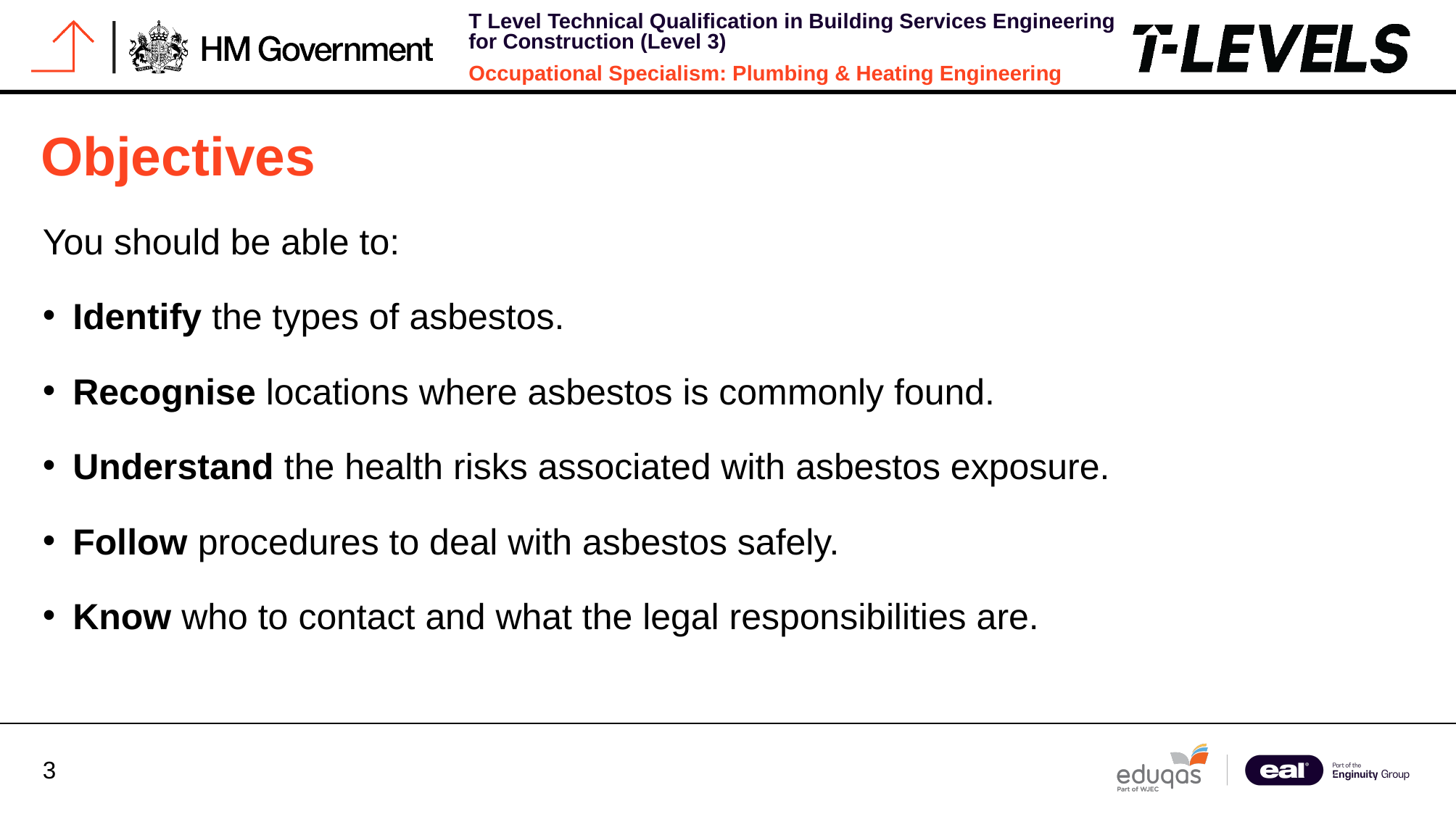

# Objectives
You should be able to:
Identify the types of asbestos.
Recognise locations where asbestos is commonly found.
Understand the health risks associated with asbestos exposure.
Follow procedures to deal with asbestos safely.
Know who to contact and what the legal responsibilities are.